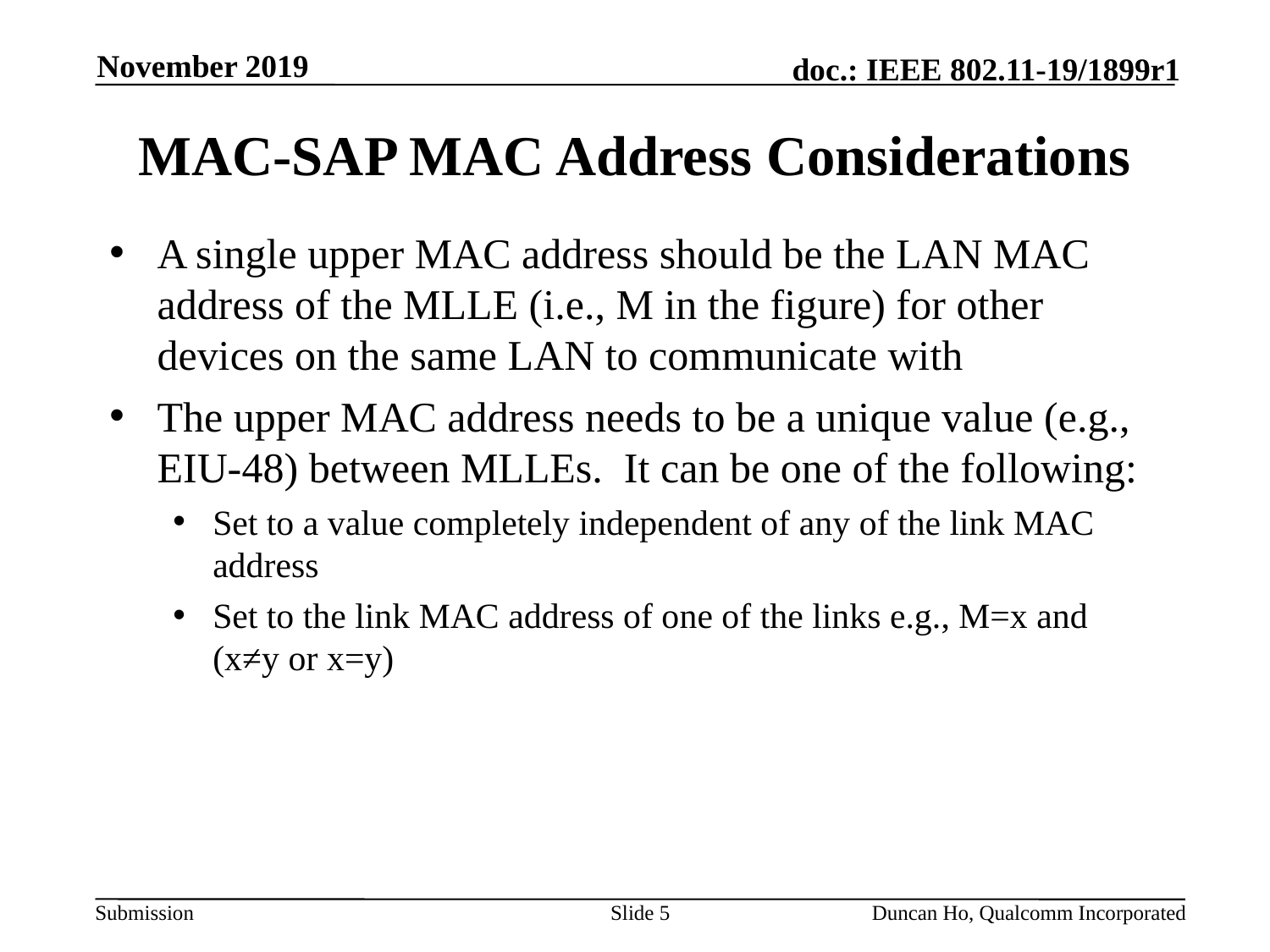

November 2019
# MAC-SAP MAC Address Considerations
A single upper MAC address should be the LAN MAC address of the MLLE (i.e., M in the figure) for other devices on the same LAN to communicate with
The upper MAC address needs to be a unique value (e.g., EIU-48) between MLLEs.  It can be one of the following:
Set to a value completely independent of any of the link MAC address
Set to the link MAC address of one of the links e.g., M=x and (x≠y or x=y)

Slide 5
Duncan Ho, Qualcomm Incorporated